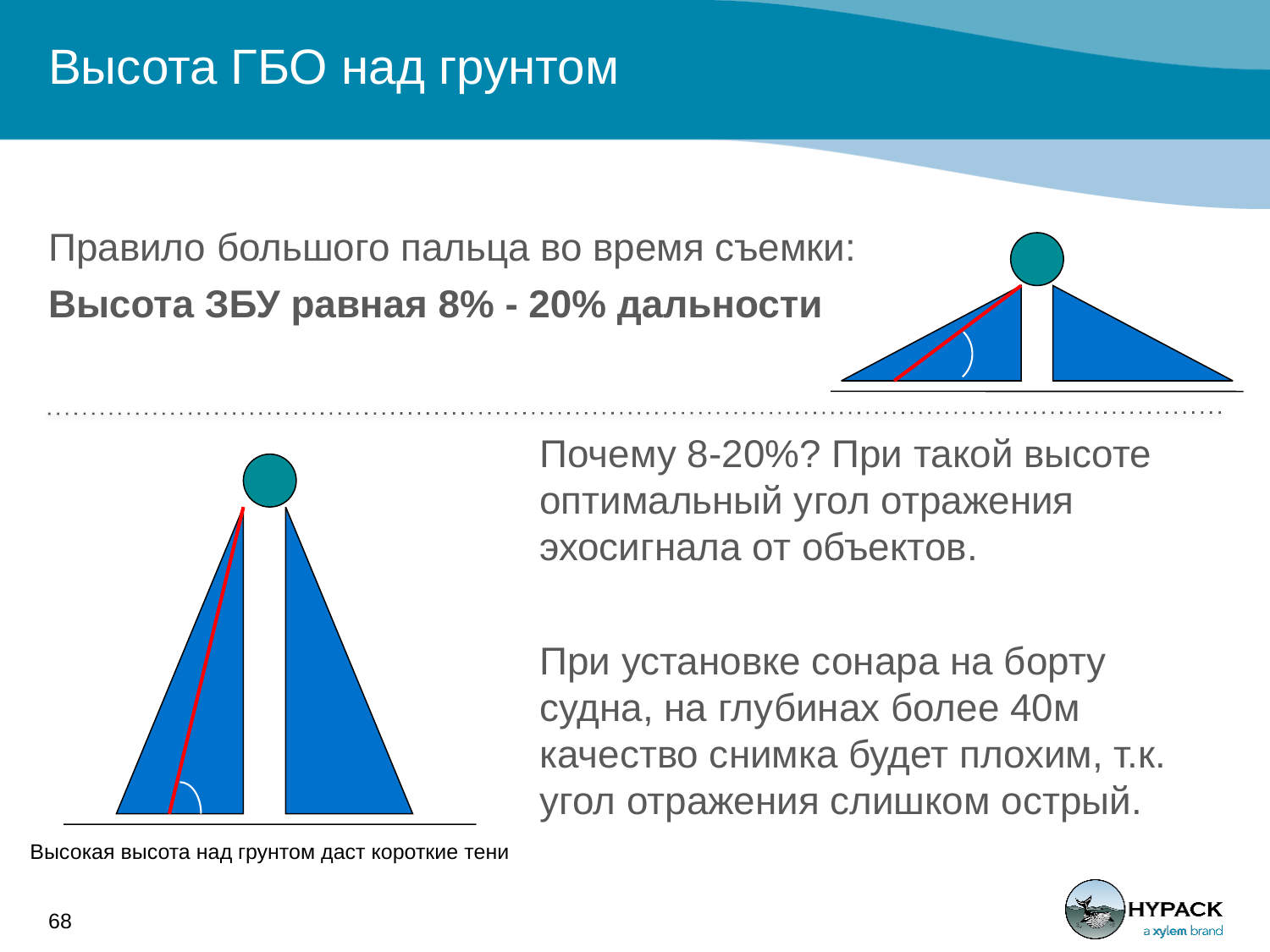

# Высота ГБО над грунтом
Правило большого пальца во время съемки:
Высота ЗБУ равная 8% - 20% дальности

Почему 8-20%? При такой высоте оптимальный угол отражения эхосигнала от объектов.

При установке сонара на борту судна, на глубинах более 40м качество снимка будет плохим, т.к. угол отражения слишком острый.

Высокая высота над грунтом даст короткие тени
68